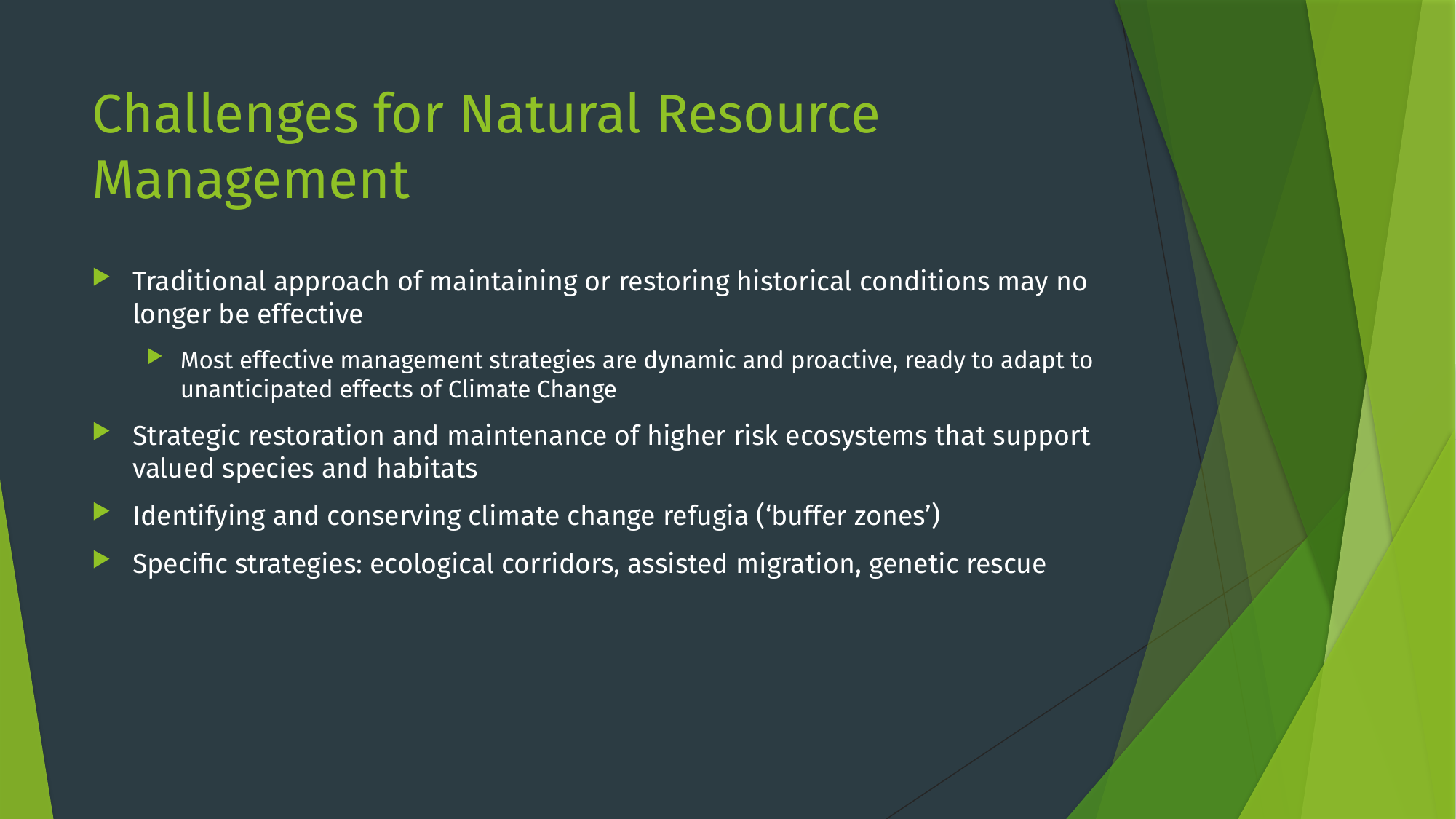

# Challenges for Natural Resource Management
Traditional approach of maintaining or restoring historical conditions may no longer be effective
Most effective management strategies are dynamic and proactive, ready to adapt to unanticipated effects of Climate Change
Strategic restoration and maintenance of higher risk ecosystems that support valued species and habitats
Identifying and conserving climate change refugia (‘buffer zones’)
Specific strategies: ecological corridors, assisted migration, genetic rescue